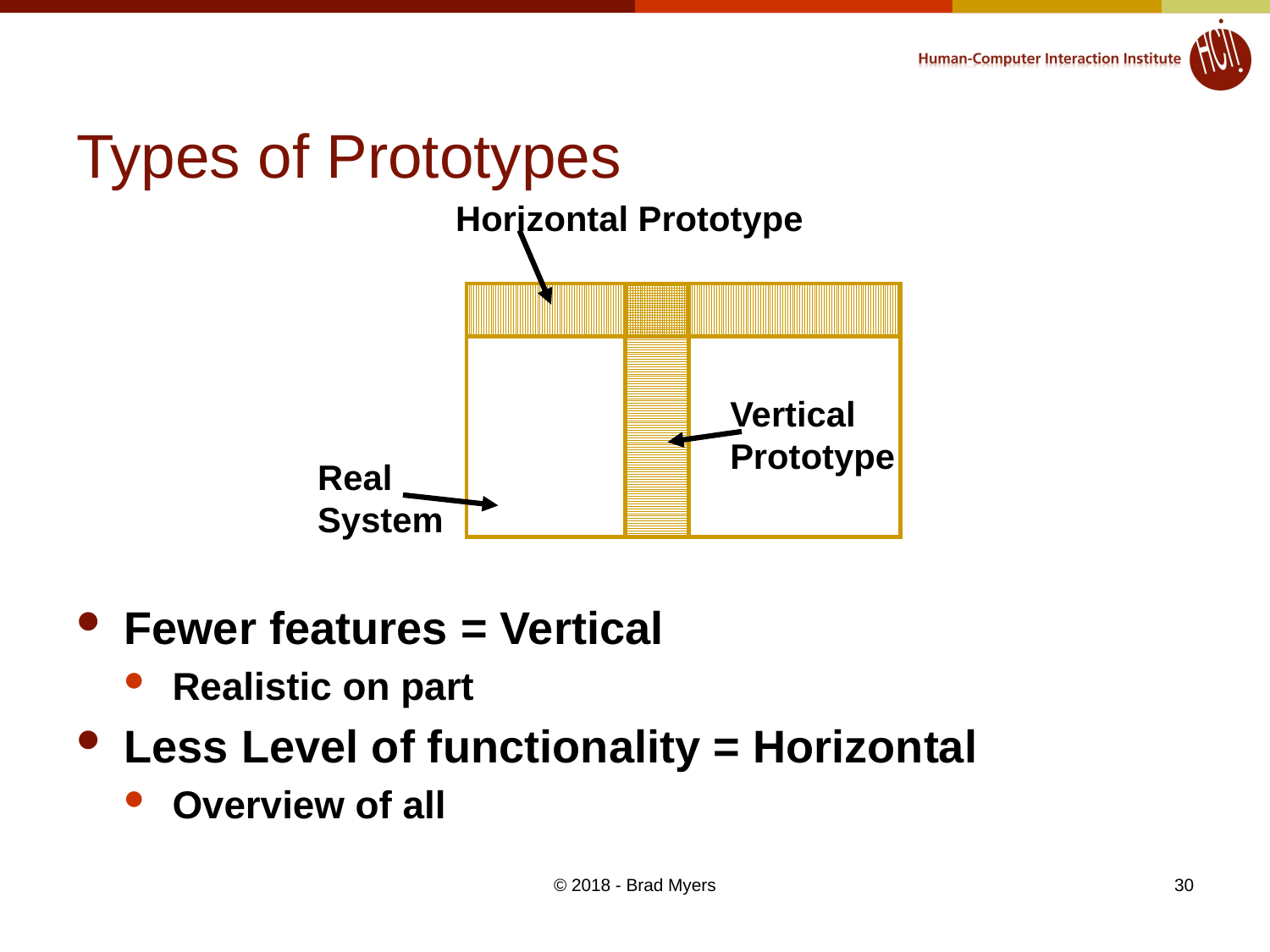

# Types of Prototypes
Horizontal Prototype

Vertical
Prototype

Real
System

Fewer features = Vertical
Realistic on part
Less Level of functionality = Horizontal
Overview of all
© 2018 - Brad Myers
30